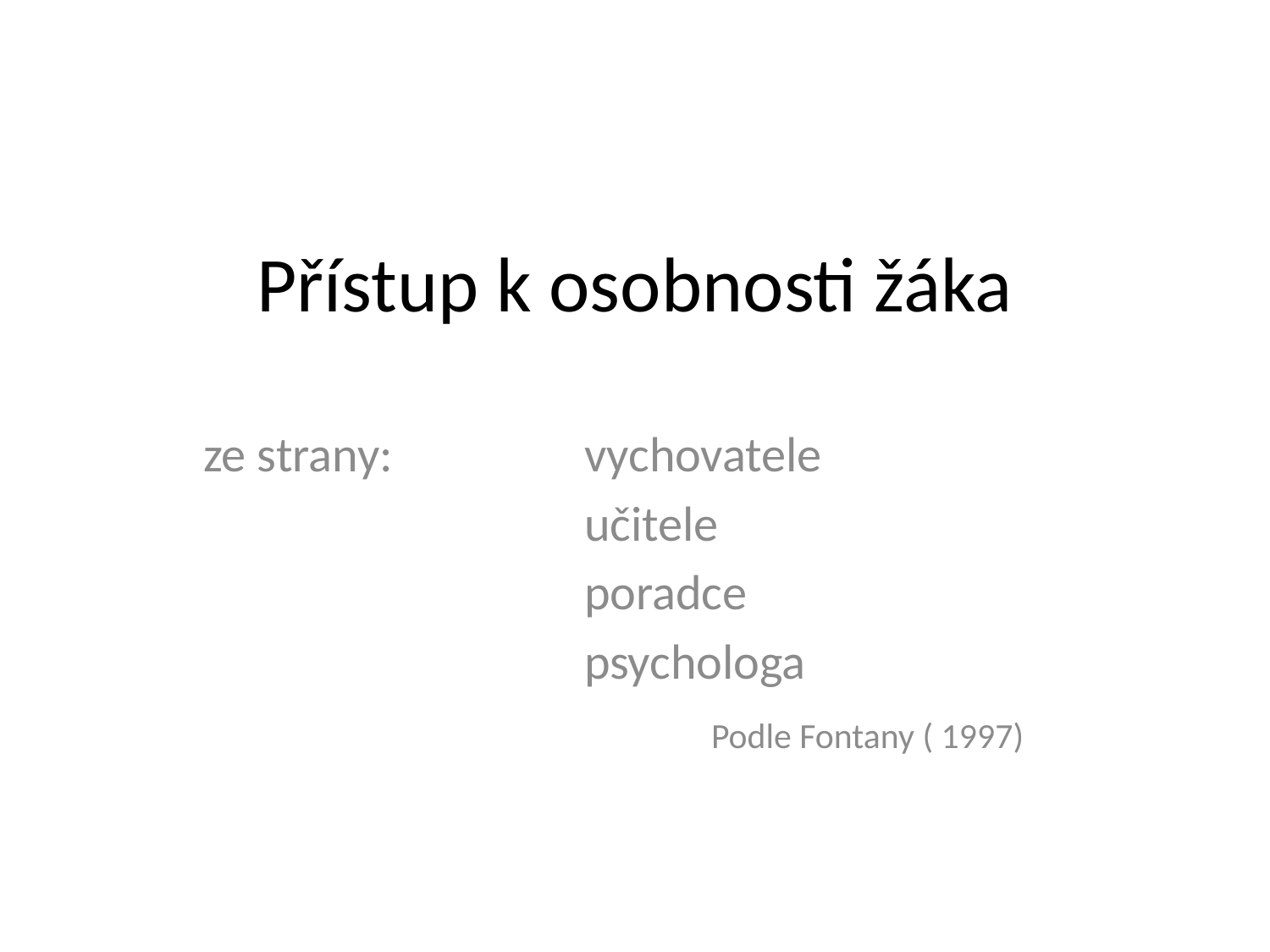

# Přístup k osobnosti žáka
ze strany:		vychovatele
			učitele
			poradce
			psychologa
				Podle Fontany ( 1997)